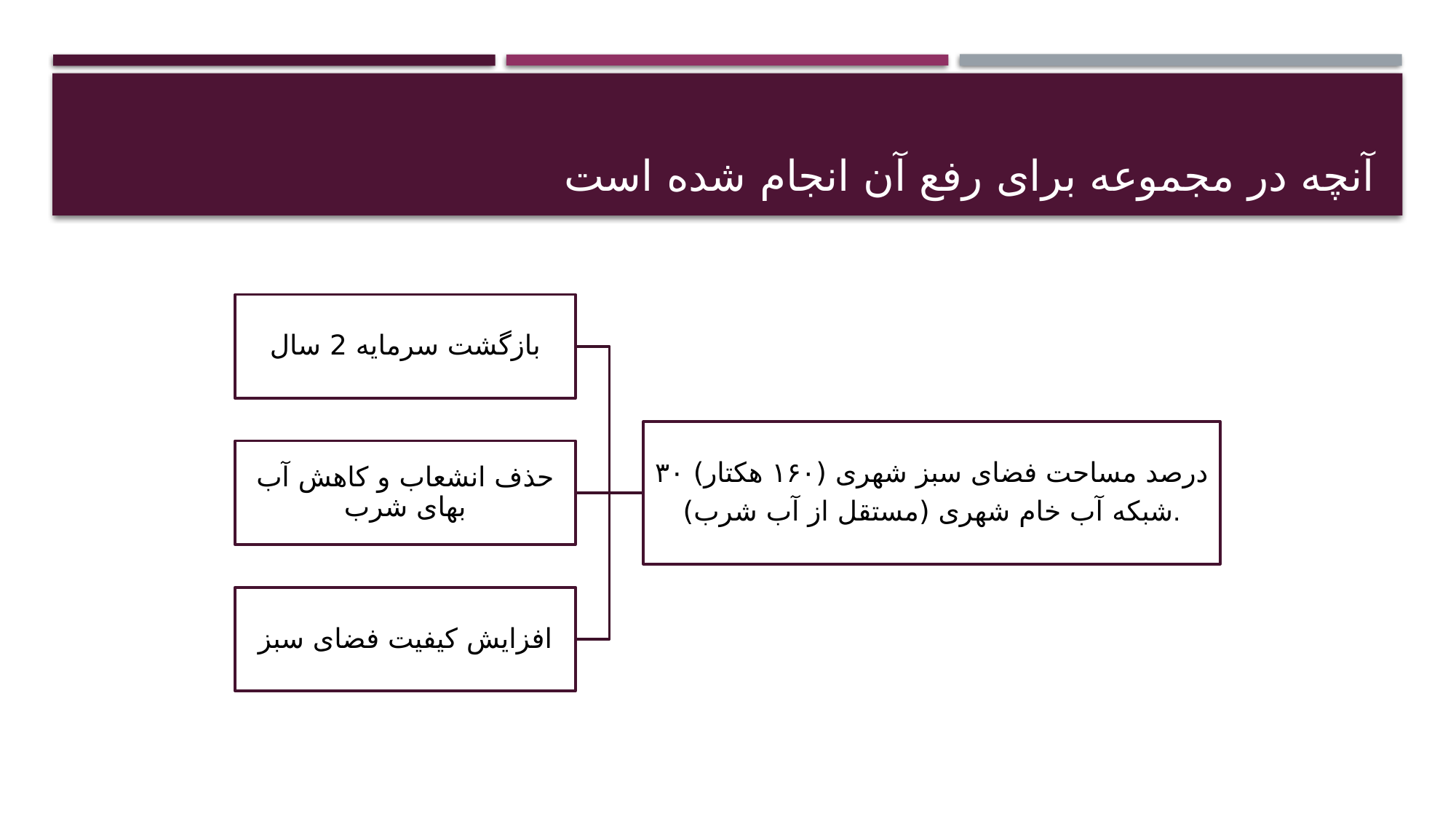

# آنچه در مجموعه برای رفع آن انجام شده است
۳۰ درصد مساحت فضای سبز شهری (۱۶۰ هکتار)
شبکه آب خام شهری (مستقل از آب شرب).
بازگشت سرمایه 2 سال
حذف انشعاب و کاهش آب بهای شرب
افزایش کیفیت فضای سبز